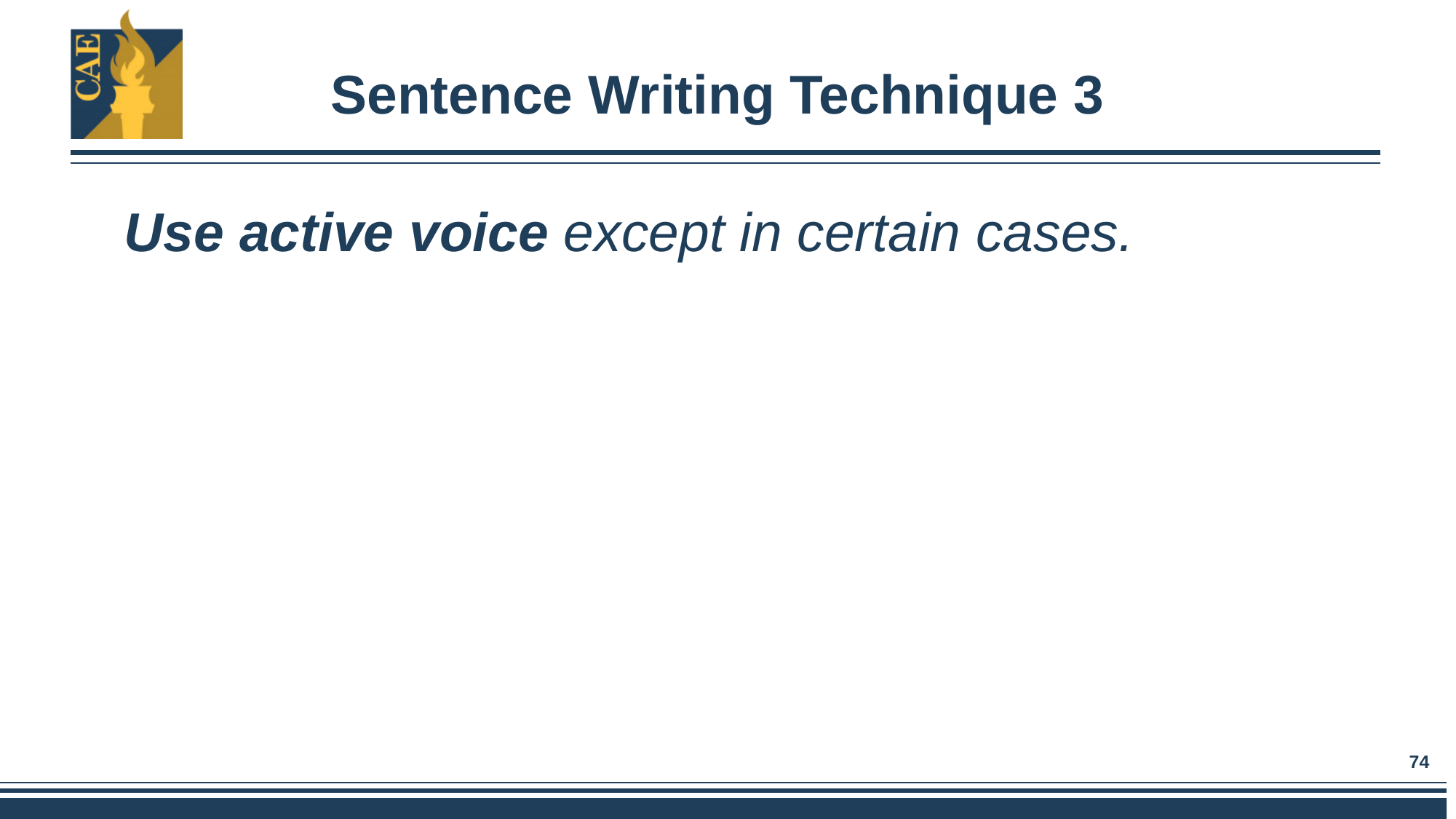

# Sentence Writing Technique 3
Use active voice except in certain cases.
74